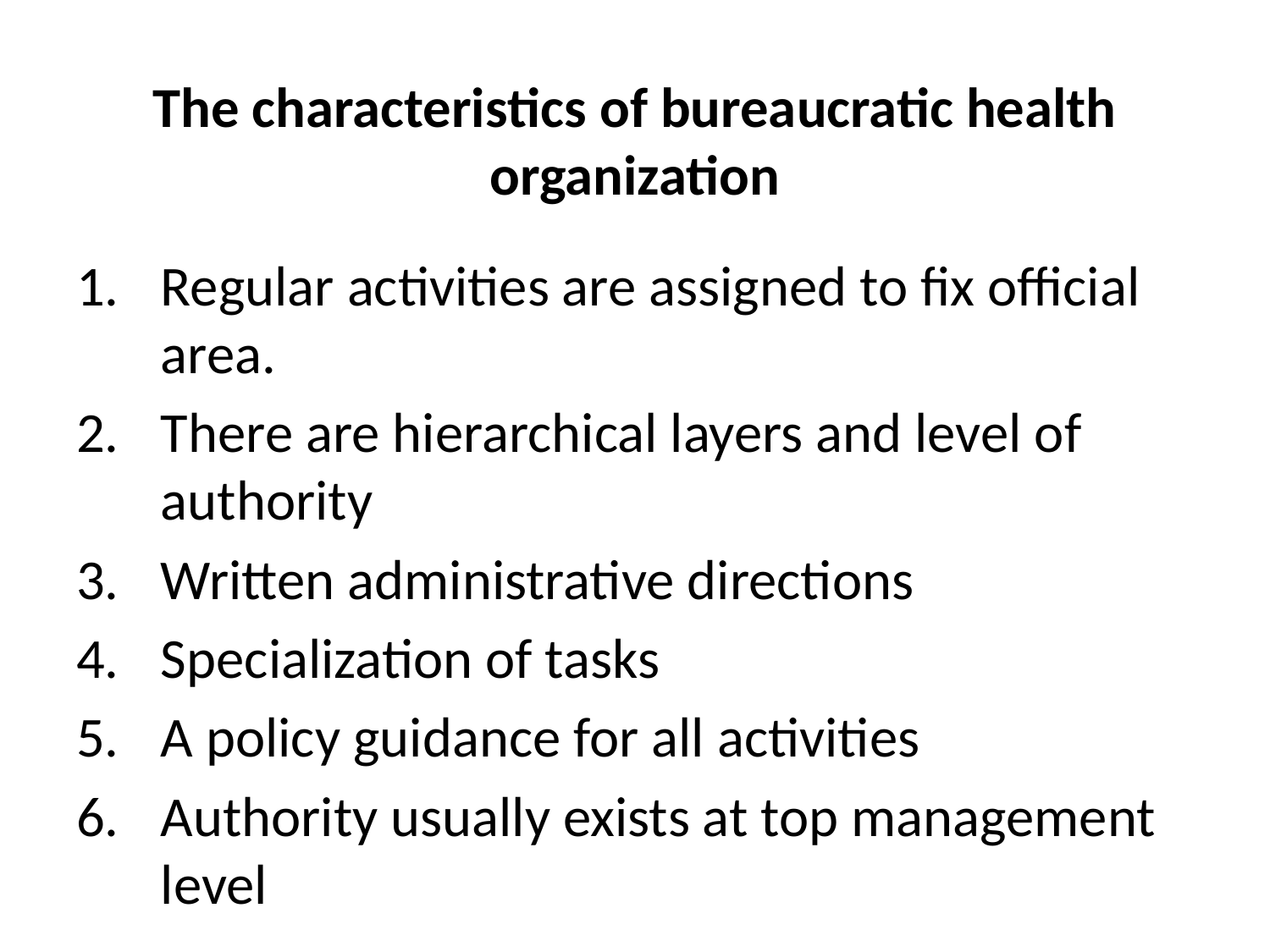

# The characteristics of bureaucratic health organization
Regular activities are assigned to fix official area.
There are hierarchical layers and level of authority
Written administrative directions
Specialization of tasks
A policy guidance for all activities
Authority usually exists at top management level